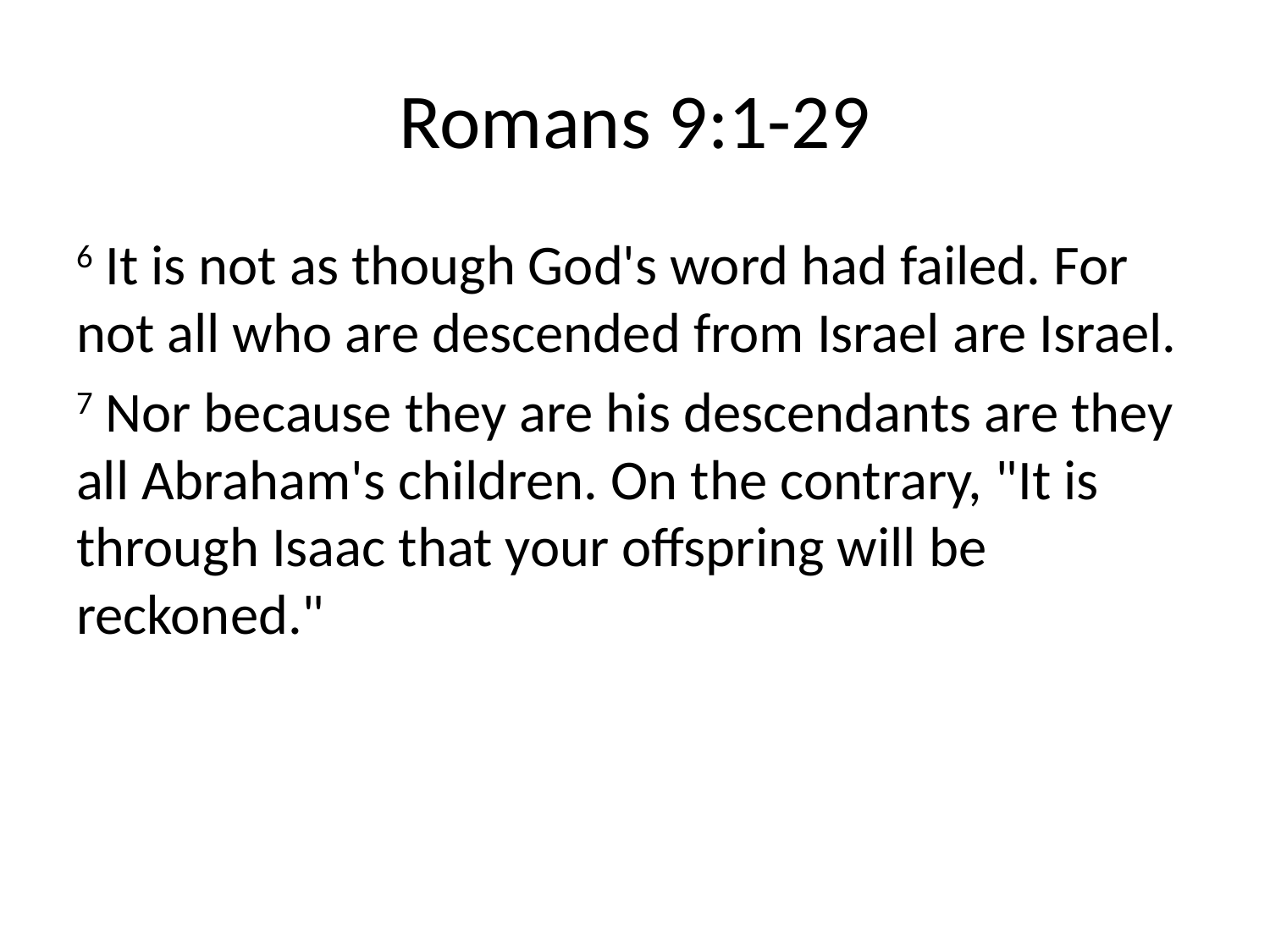

# Romans 9:1-29
6 It is not as though God's word had failed. For not all who are descended from Israel are Israel.
7 Nor because they are his descendants are they all Abraham's children. On the contrary, "It is through Isaac that your offspring will be reckoned."